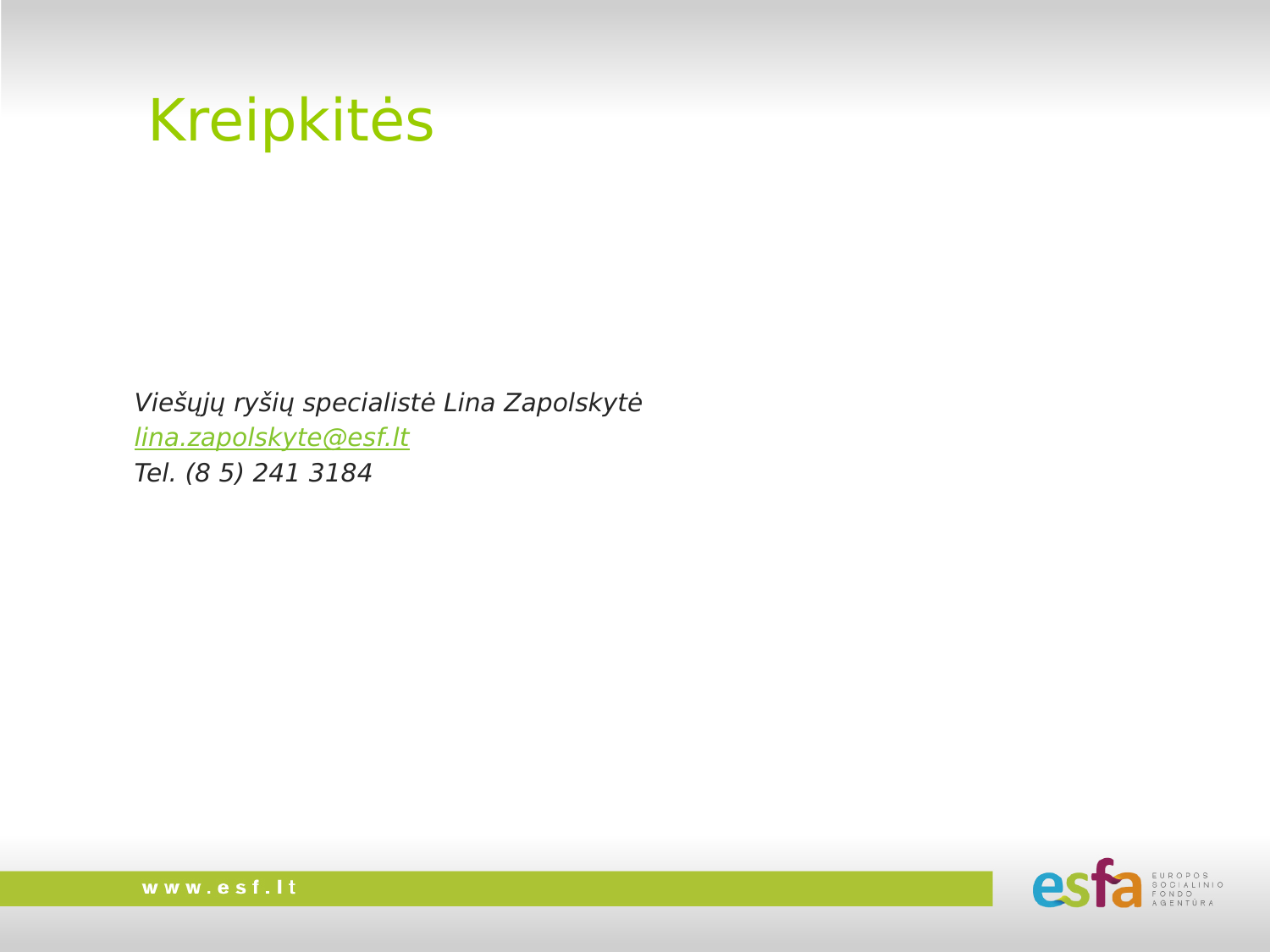

# Kreipkitės
Viešųjų ryšių specialistė Lina Zapolskytė
lina.zapolskyte@esf.lt
Tel. (8 5) 241 3184